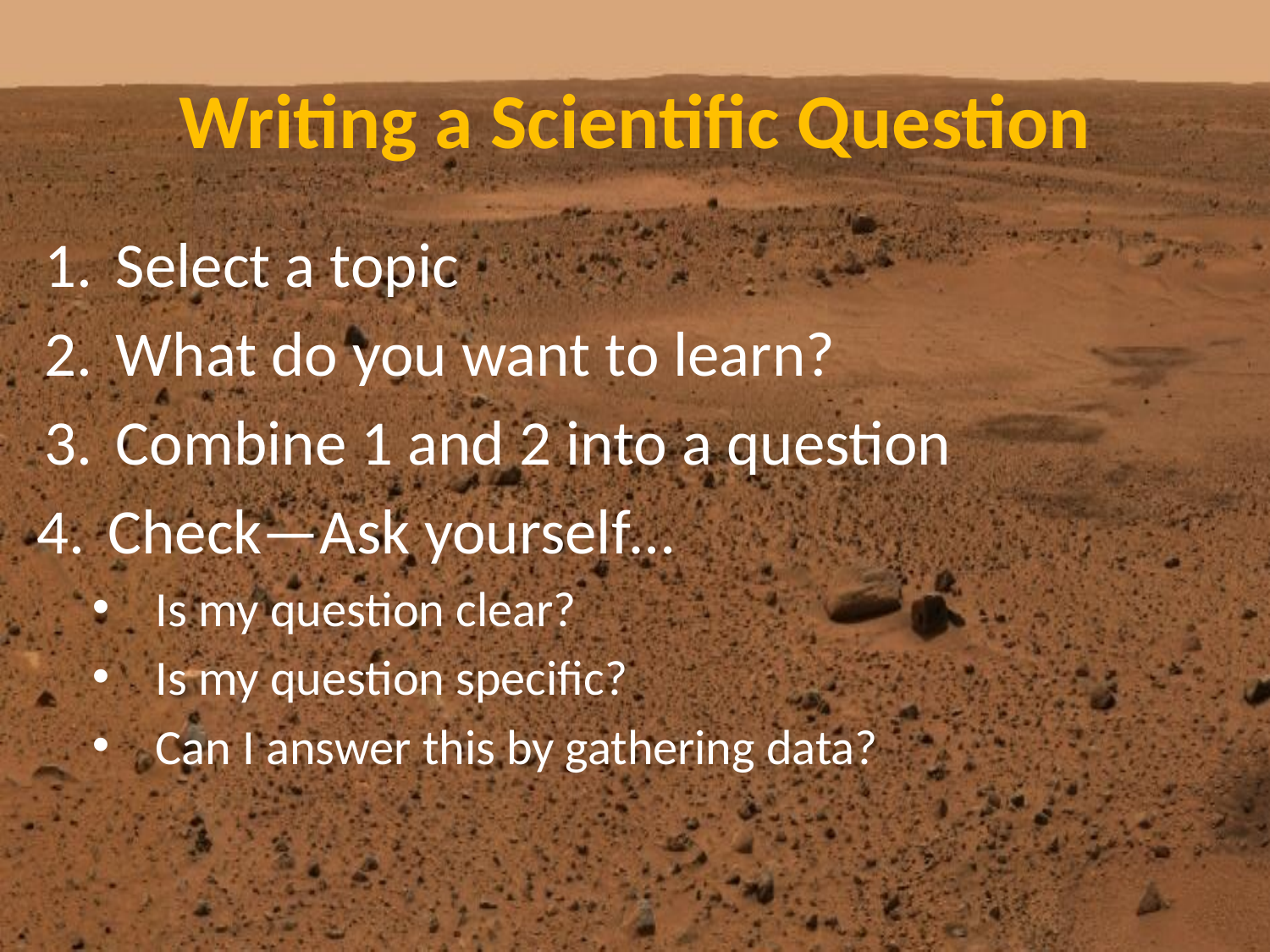

# Writing a Scientific Question
Select a topic
What do you want to learn?
Combine 1 and 2 into a question
Check—Ask yourself…
Is my question clear?
Is my question specific?
Can I answer this by gathering data?